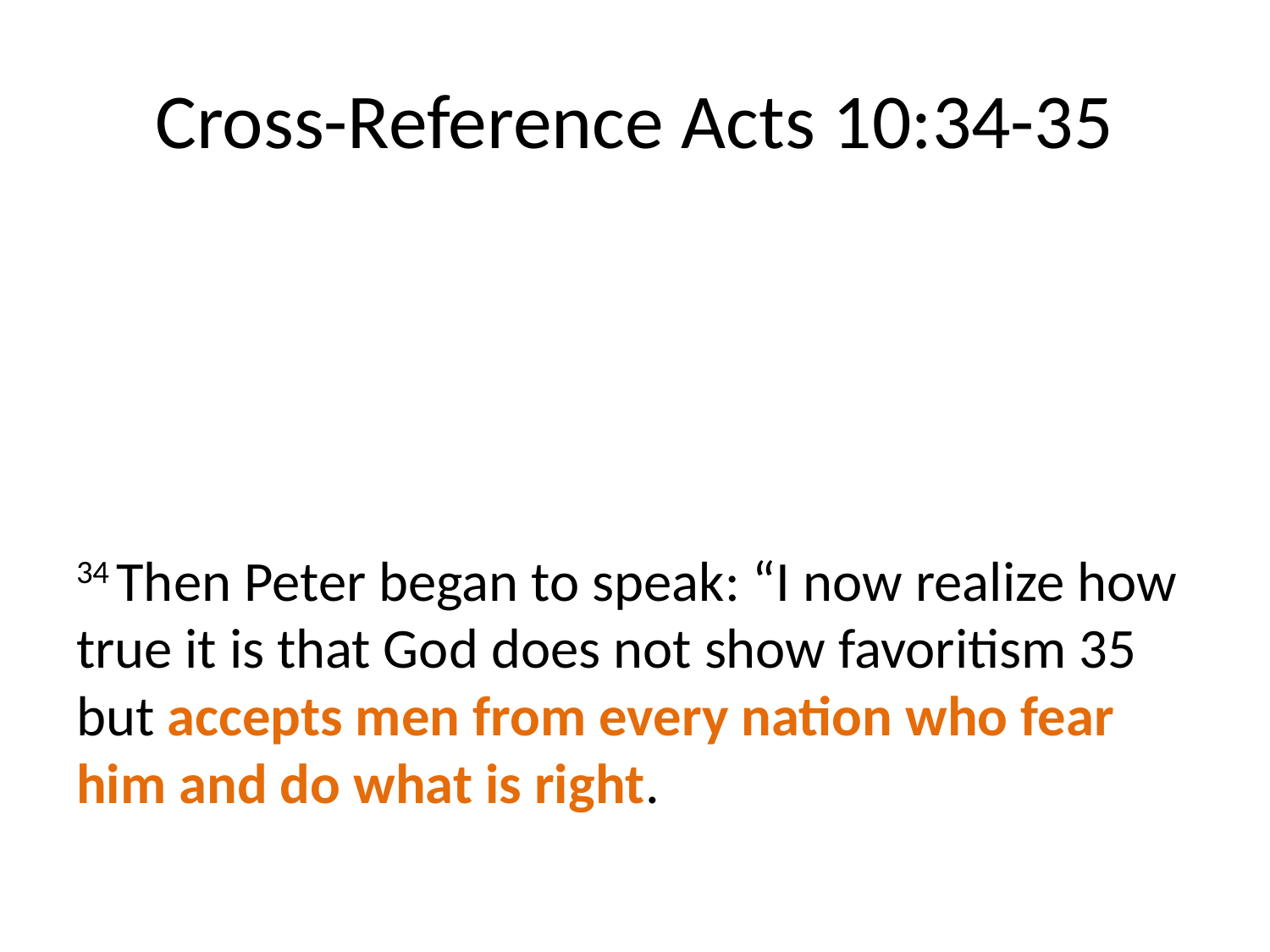

# Cross-Reference Acts 10:34-35

34 Then Peter began to speak: “I now realize how true it is that God does not show favoritism 35 but accepts men from every nation who fear him and do what is right.